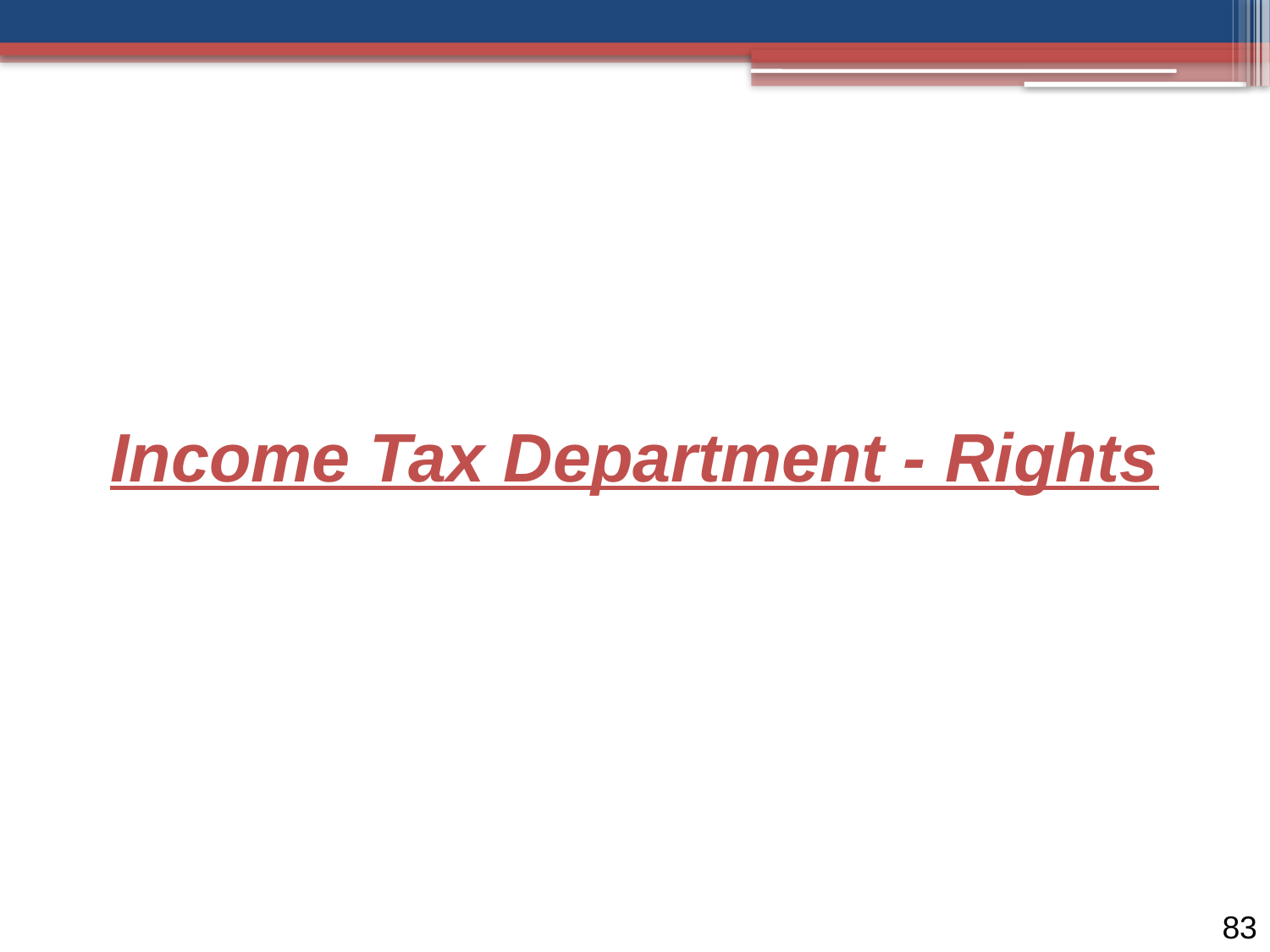

# Income Tax Department - Rights
83